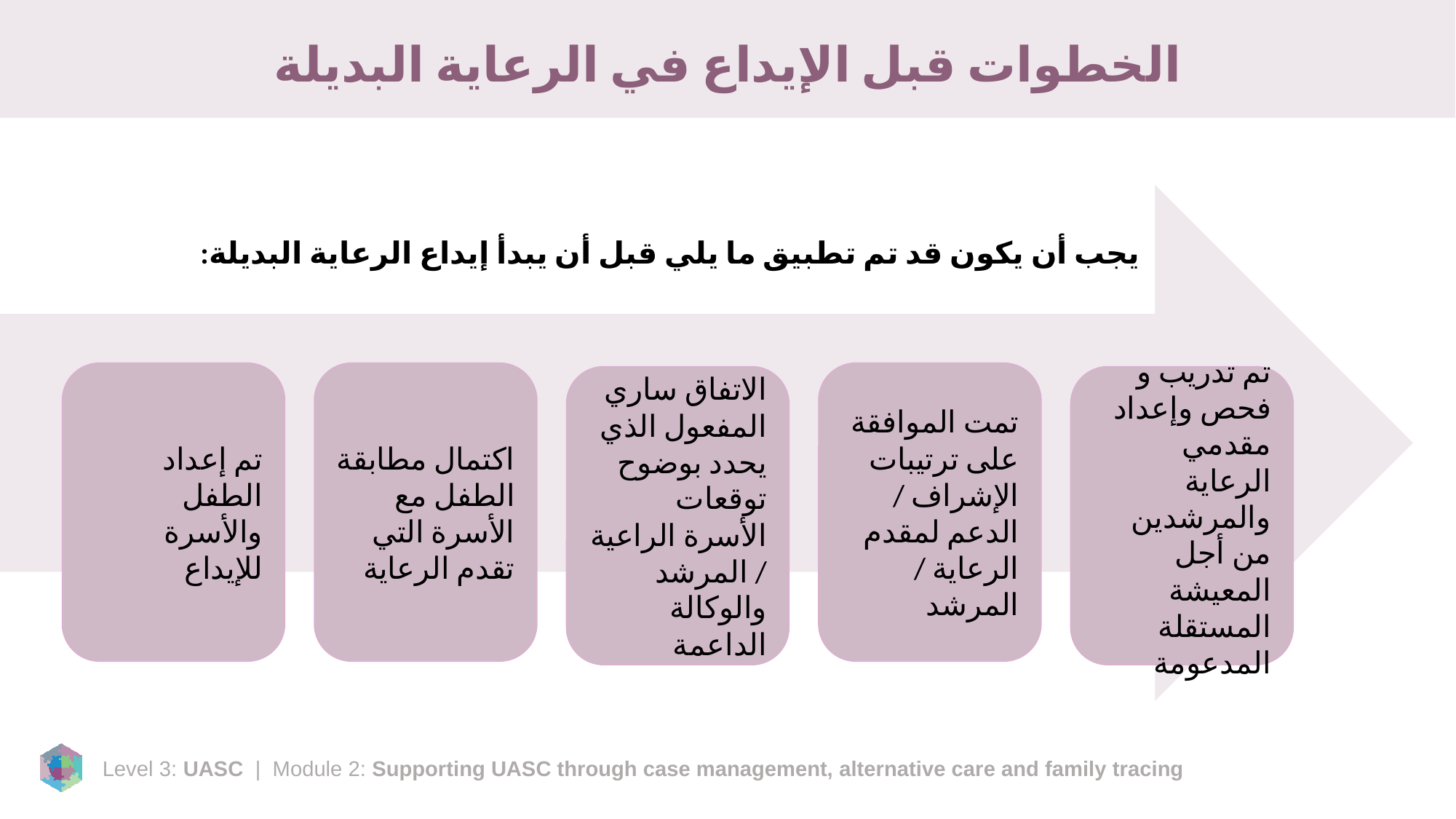

# الخطوات قبل الإيداع في الرعاية البديلة

يجب أن يكون قد تم تطبيق ما يلي قبل أن يبدأ إيداع الرعاية البديلة:
تم إعداد الطفل والأسرة للإيداع
اكتمال مطابقة الطفل مع الأسرة التي تقدم الرعاية
تمت الموافقة على ترتيبات الإشراف / الدعم لمقدم الرعاية / المرشد
الاتفاق ساري المفعول الذي يحدد بوضوح توقعات الأسرة الراعية / المرشد والوكالة الداعمة
تم تدريب و فحص وإعداد مقدمي الرعاية والمرشدين من أجل المعيشة المستقلة المدعومة